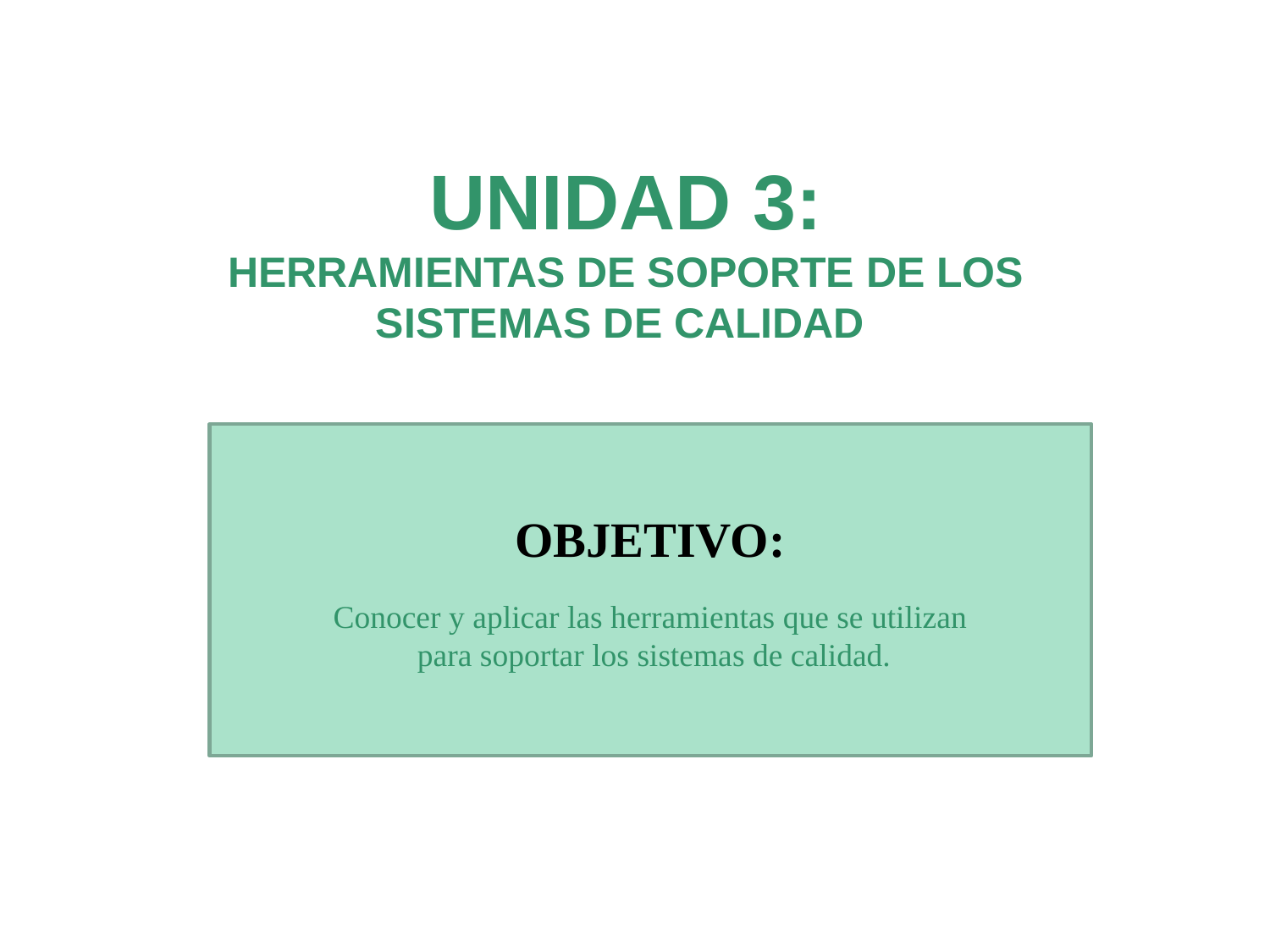

UNIDAD 3:
HERRAMIENTAS DE SOPORTE DE LOS SISTEMAS DE CALIDAD
OBJETIVO:

Conocer y aplicar las herramientas que se utilizan
 para soportar los sistemas de calidad.